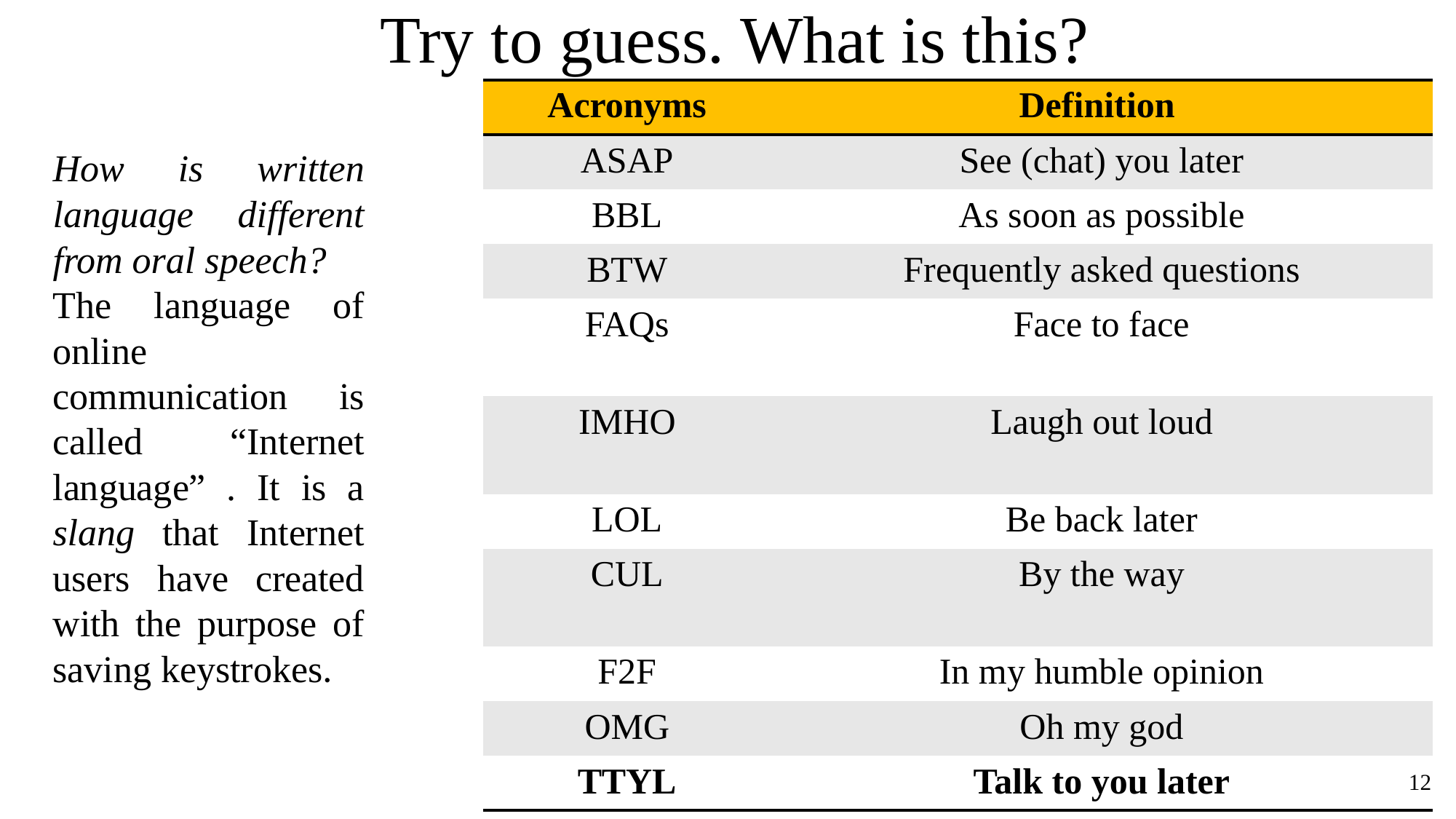

Try to guess. What is this?
| Acronyms | Definition |
| --- | --- |
| ASAP | See (chat) you later |
| BBL | As soon as possible |
| BTW | Frequently asked questions |
| FAQs | Face to face |
| IMHO | Laugh out loud |
| LOL | Be back later |
| CUL | By the way |
| F2F | In my humble opinion |
| OMG | Oh my god |
| TTYL | Talk to you later |
How is written language different from oral speech?
The language of online communication is called “Internet language” . It is a slang that Internet users have created with the purpose of saving keystrokes.

12